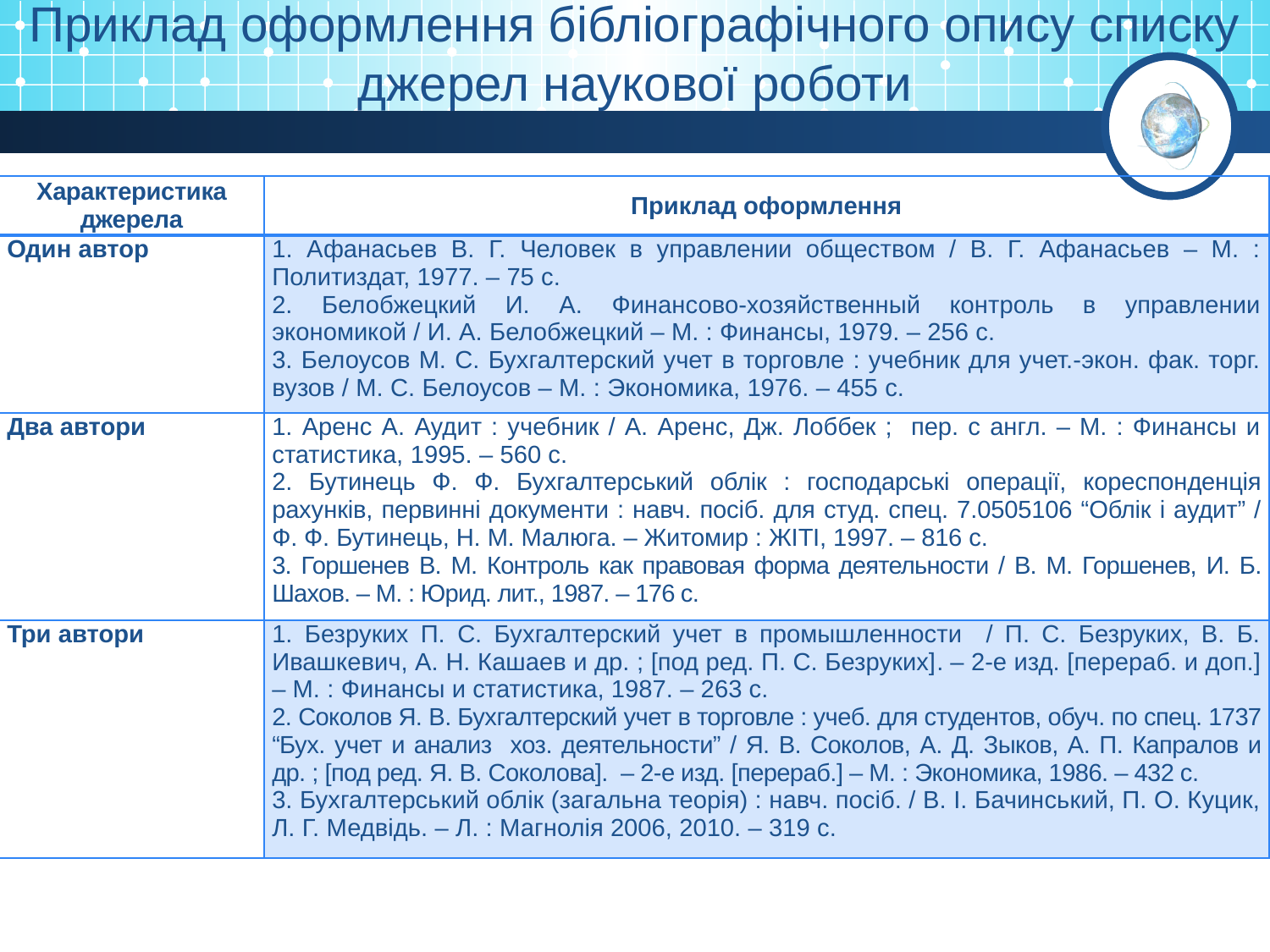

Приклад оформлення бібліографічного опису списку джерел наукової роботи
| Характеристика джерела | Приклад оформлення |
| --- | --- |
| Один автор | 1. Афанасьев В. Г. Человек в управлении обществом / В. Г. Афанасьев – М. : Политиздат, 1977. – 75 с. 2. Белобжецкий И. А. Финансово-хозяйственный контроль в управлении экономикой / И. А. Белобжецкий – М. : Финансы, 1979. – 256 с. 3. Белоусов М. С. Бухгалтерский учет в торговле : учебник для учет.-экон. фак. торг. вузов / М. С. Белоусов – М. : Экономика, 1976. – 455 с. |
| Два автори | 1. Аренс А. Аудит : учебник / А. Аренс, Дж. Лоббек ; пер. с англ. – М. : Финансы и статистика, 1995. – 560 с. 2. Бутинець Ф. Ф. Бухгалтерський облік : господарські операції, кореспонденція рахунків, первинні документи : навч. посіб. для студ. спец. 7.0505106 “Облік і аудит” / Ф. Ф. Бутинець, Н. М. Малюга. – Житомир : ЖІТІ, 1997. – 816 с. 3. Горшенев В. М. Контроль как правовая форма деятельности / В. М. Горшенев, И. Б. Шахов. – М. : Юрид. лит., 1987. – 176 с. |
| Три автори | 1. Безруких П. С. Бухгалтерский учет в промышленности / П. С. Безруких, В. Б. Ивашкевич, А. Н. Кашаев и др. ; [под ред. П. С. Безруких]. – 2-е изд. [перераб. и доп.] – М. : Финансы и статистика, 1987. – 263 с. 2. Соколов Я. В. Бухгалтерский учет в торговле : учеб. для студентов, обуч. по спец. 1737 “Бух. учет и анализ хоз. деятельности” / Я. В. Соколов, А. Д. Зыков, А. П. Капралов и др. ; [под ред. Я. В. Соколова]. – 2-е изд. [перераб.] – М. : Экономика, 1986. – 432 с. 3. Бухгалтерський облік (загальна теорія) : навч. посіб. / В. І. Бачинський, П. О. Куцик, Л. Г. Медвідь. – Л. : Магнолія 2006, 2010. – 319 с. |